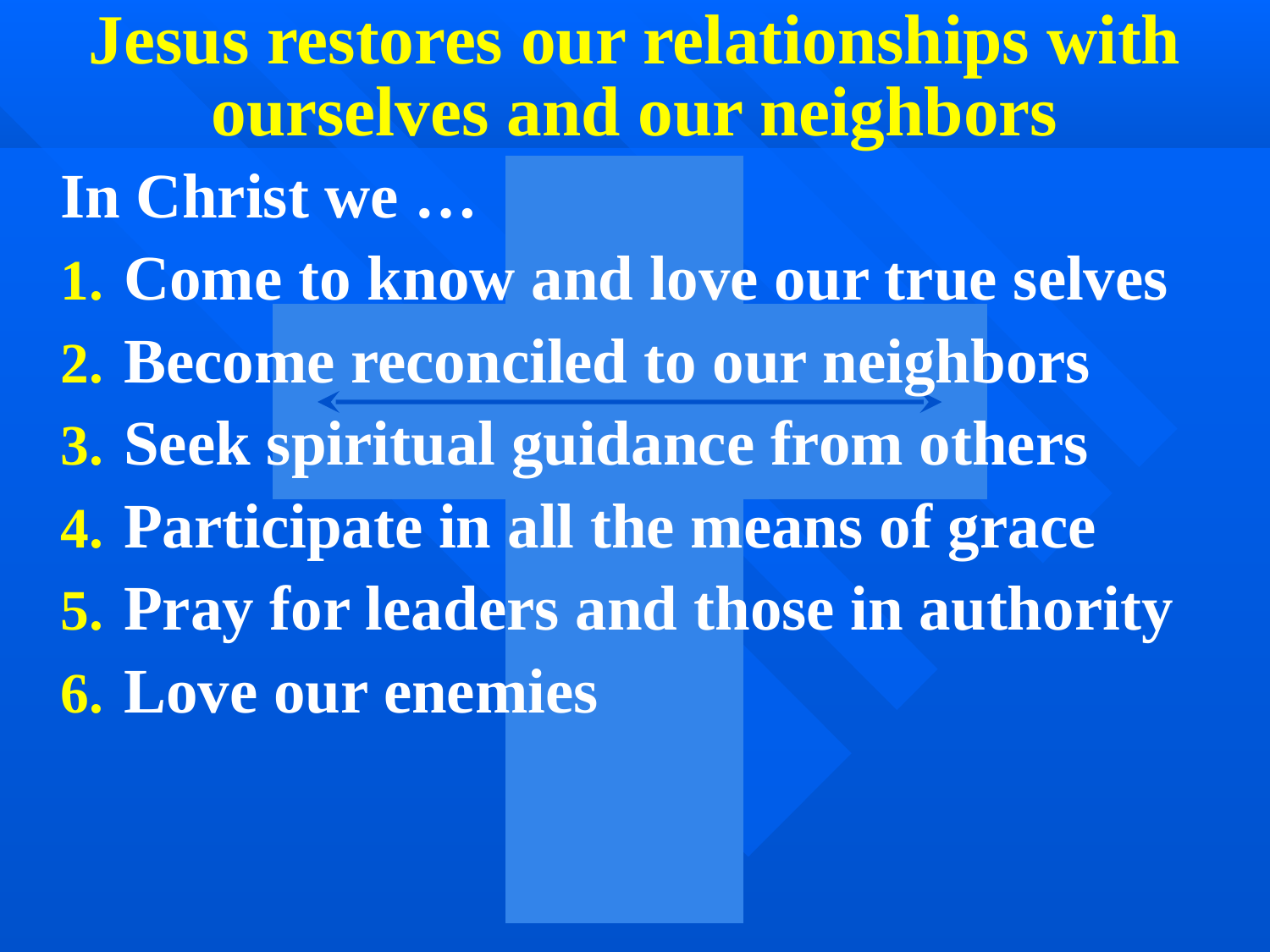

Jesus restores our relationships with
ourselves and our neighbors
In Christ we …
Come to know and love our true selves
Become reconciled to our neighbors
Seek spiritual guidance from others
Participate in all the means of grace
Pray for leaders and those in authority
Love our enemies